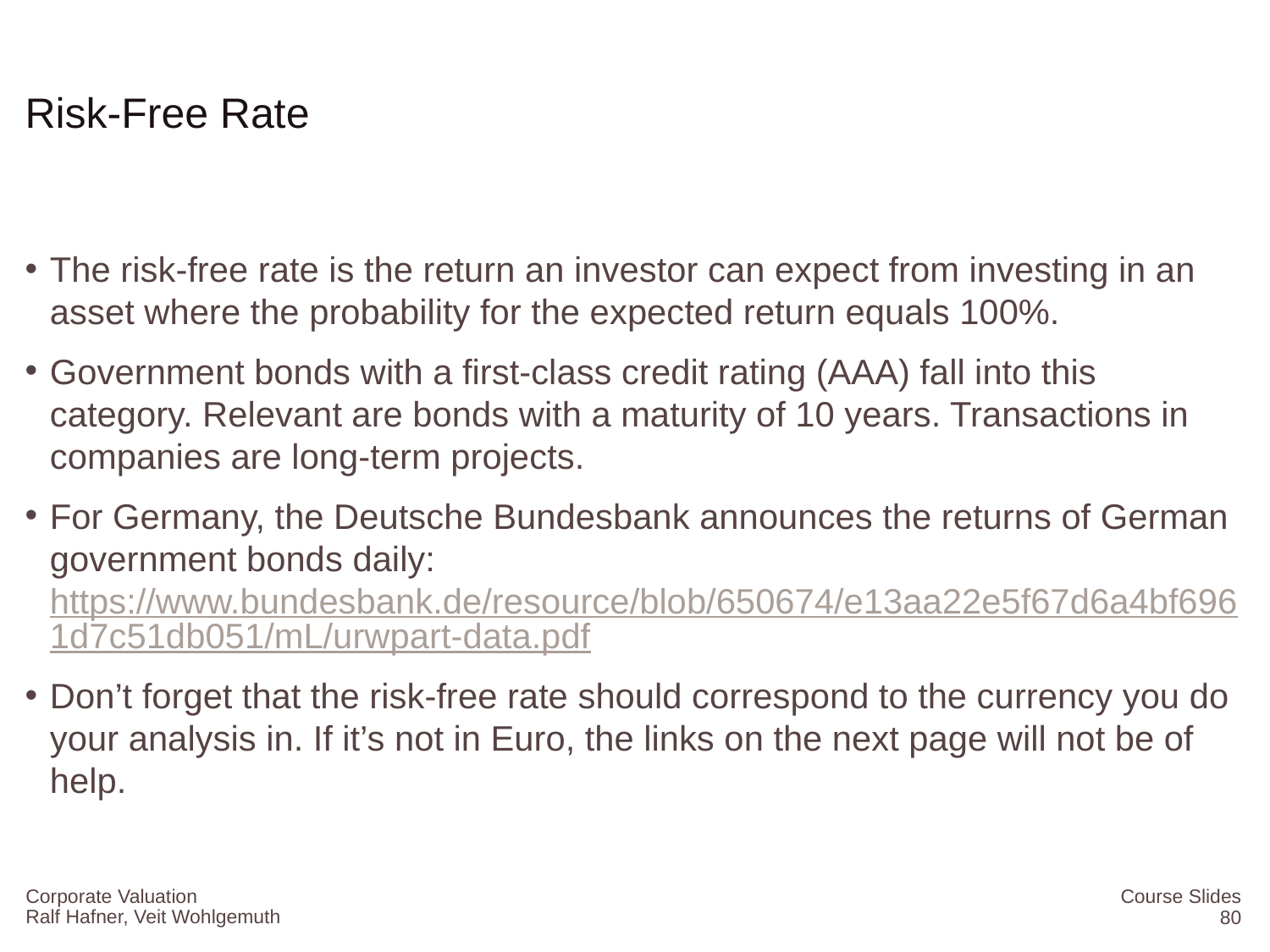

# Risk-Free Rate
The risk-free rate is the return an investor can expect from investing in an asset where the probability for the expected return equals 100%.
Government bonds with a first-class credit rating (AAA) fall into this category. Relevant are bonds with a maturity of 10 years. Transactions in companies are long-term projects.
For Germany, the Deutsche Bundesbank announces the returns of German government bonds daily: https://www.bundesbank.de/resource/blob/650674/e13aa22e5f67d6a4bf6961d7c51db051/mL/urwpart-data.pdf
Don’t forget that the risk-free rate should correspond to the currency you do your analysis in. If it’s not in Euro, the links on the next page will not be of help.
Corporate Valuation
Course Slides
80